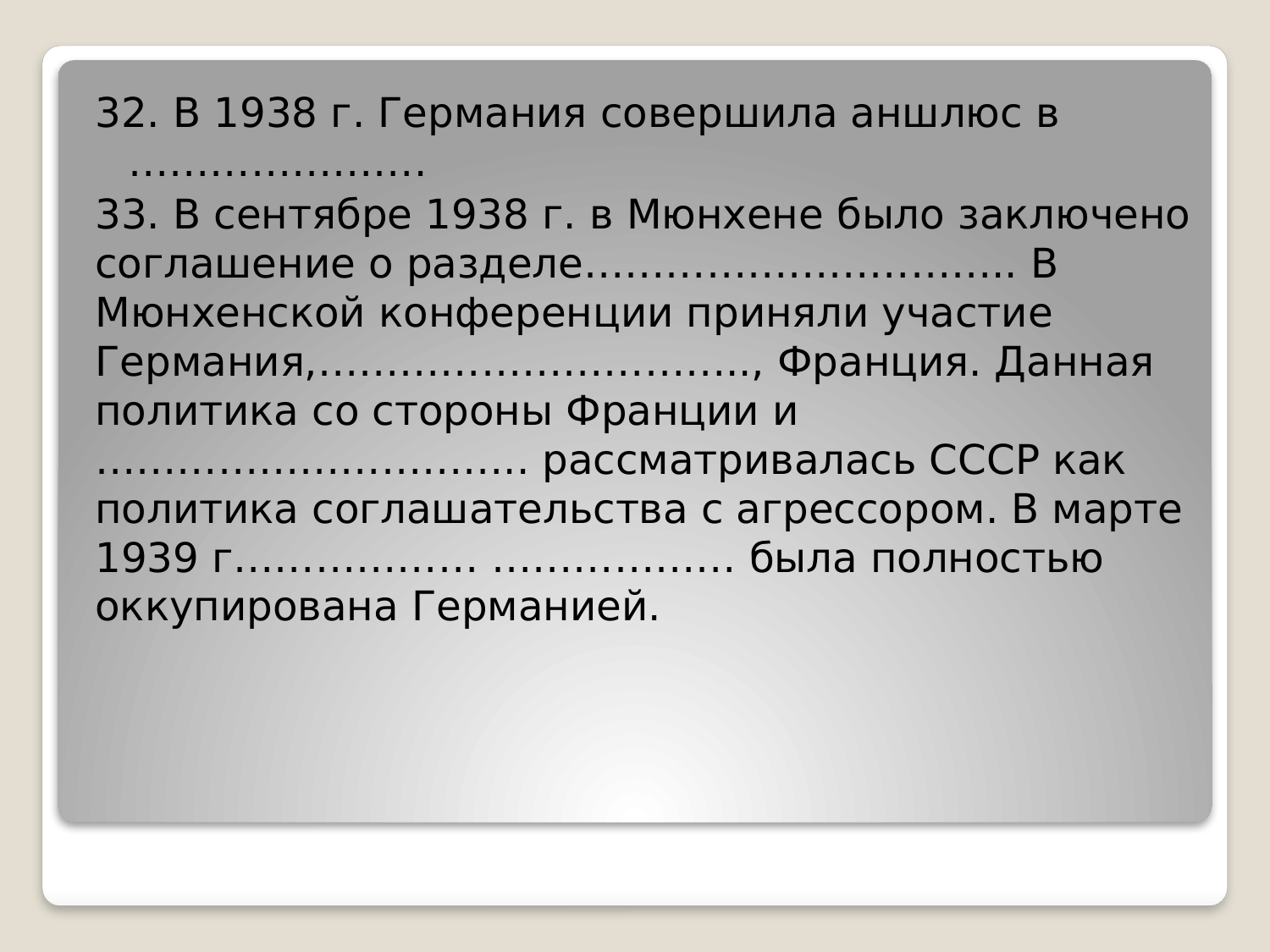

32. В 1938 г. Германия совершила аншлюс в ………………….
33. В сентябре 1938 г. в Мюнхене было заключено соглашение о разделе………………………….. В Мюнхенской конференции приняли участие Германия,………………………….., Франция. Данная политика со стороны Франции и ………………………….. рассматривалась СССР как политика соглашательства с агрессором. В марте 1939 г……………… ……………… была полностью оккупирована Германией.

#